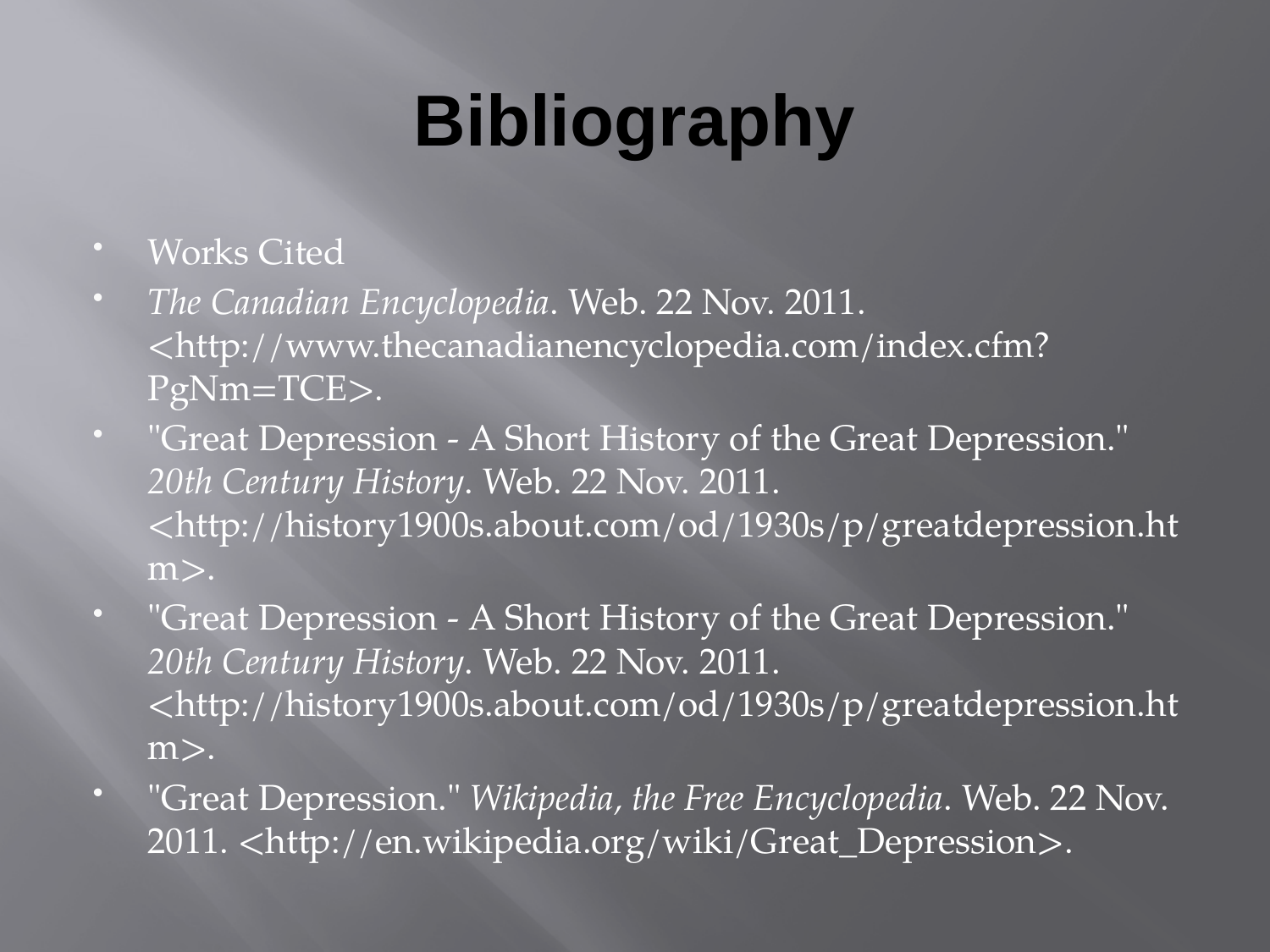

# Bibliography
Works Cited
The Canadian Encyclopedia. Web. 22 Nov. 2011. <http://www.thecanadianencyclopedia.com/index.cfm?PgNm=TCE>.
"Great Depression - A Short History of the Great Depression." 20th Century History. Web. 22 Nov. 2011. <http://history1900s.about.com/od/1930s/p/greatdepression.htm>.
"Great Depression - A Short History of the Great Depression." 20th Century History. Web. 22 Nov. 2011. <http://history1900s.about.com/od/1930s/p/greatdepression.htm>.
"Great Depression." Wikipedia, the Free Encyclopedia. Web. 22 Nov. 2011. <http://en.wikipedia.org/wiki/Great_Depression>.